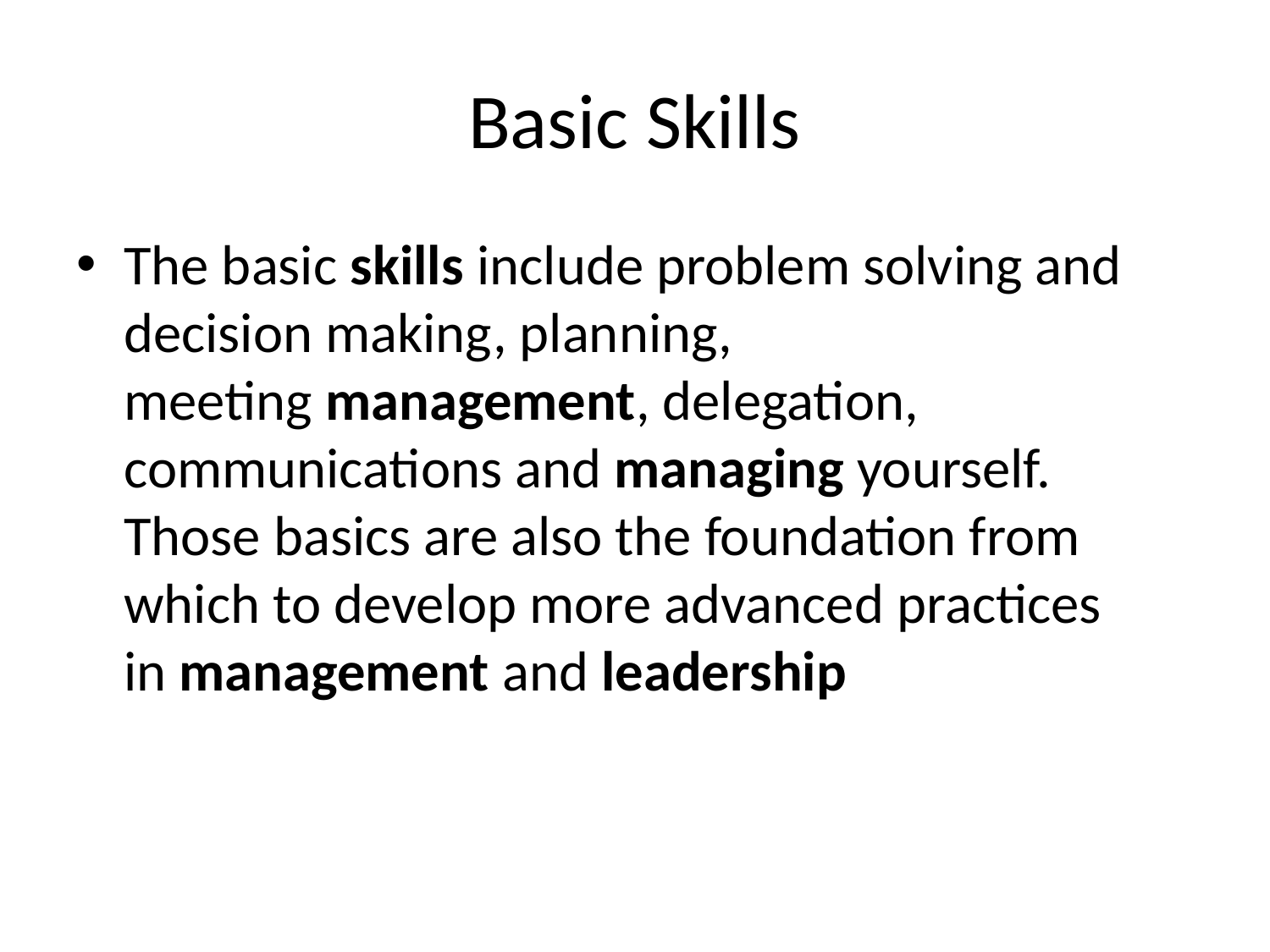

# Basic Skills
The basic skills include problem solving and decision making, planning, meeting management, delegation, communications and managing yourself. Those basics are also the foundation from which to develop more advanced practices in management and leadership